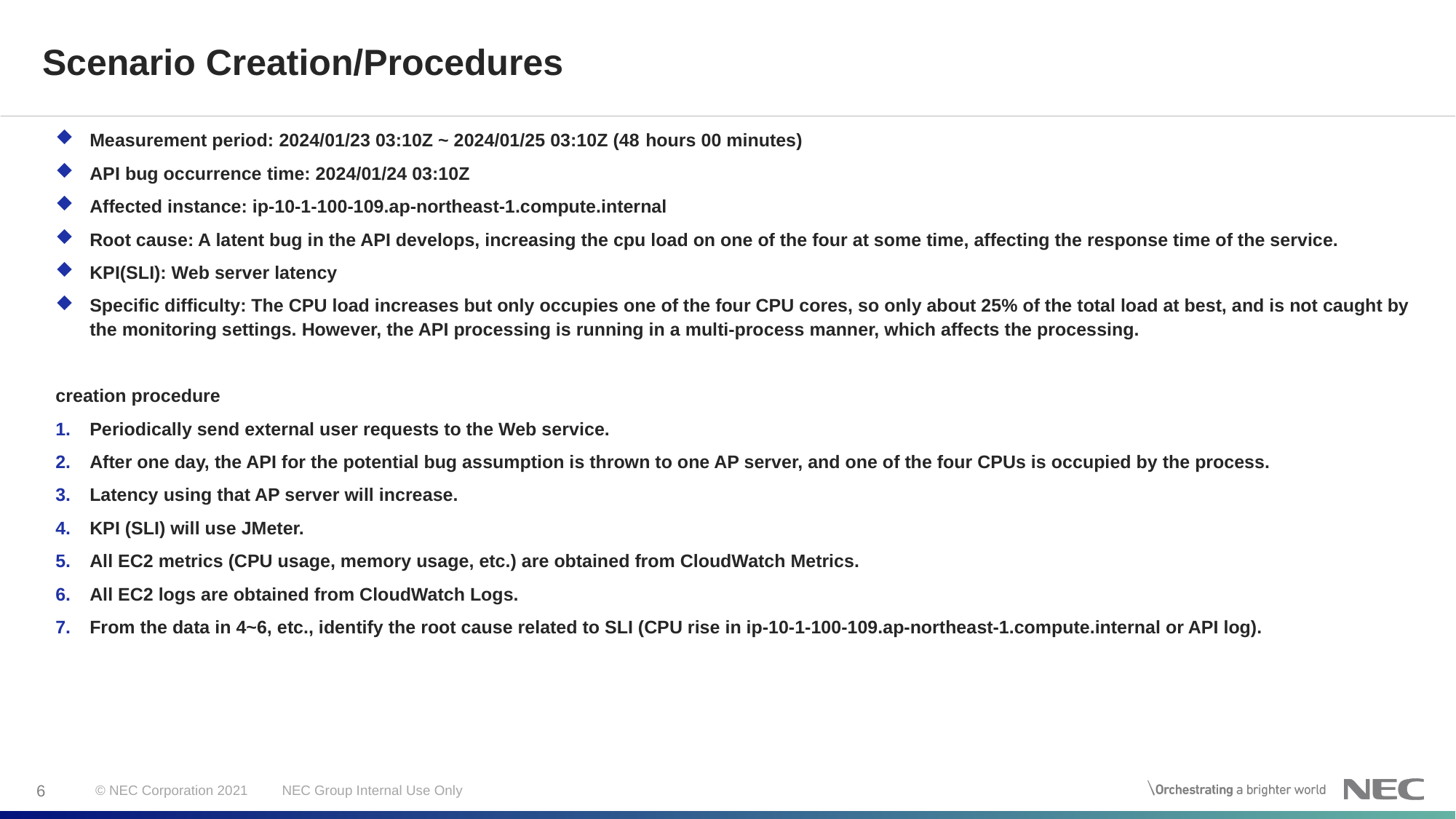

# Scenario Creation/Procedures
Measurement period: 2024/01/23 03:10Z ~ 2024/01/25 03:10Z (48 hours 00 minutes)
API bug occurrence time: 2024/01/24 03:10Z
Affected instance: ip-10-1-100-109.ap-northeast-1.compute.internal
Root cause: A latent bug in the API develops, increasing the cpu load on one of the four at some time, affecting the response time of the service.
KPI(SLI): Web server latency
Specific difficulty: The CPU load increases but only occupies one of the four CPU cores, so only about 25% of the total load at best, and is not caught by the monitoring settings. However, the API processing is running in a multi-process manner, which affects the processing.

creation procedure
Periodically send external user requests to the Web service.
After one day, the API for the potential bug assumption is thrown to one AP server, and one of the four CPUs is occupied by the process.
Latency using that AP server will increase.
KPI (SLI) will use JMeter.
All EC2 metrics (CPU usage, memory usage, etc.) are obtained from CloudWatch Metrics.
All EC2 logs are obtained from CloudWatch Logs.
From the data in 4~6, etc., identify the root cause related to SLI (CPU rise in ip-10-1-100-109.ap-northeast-1.compute.internal or API log).